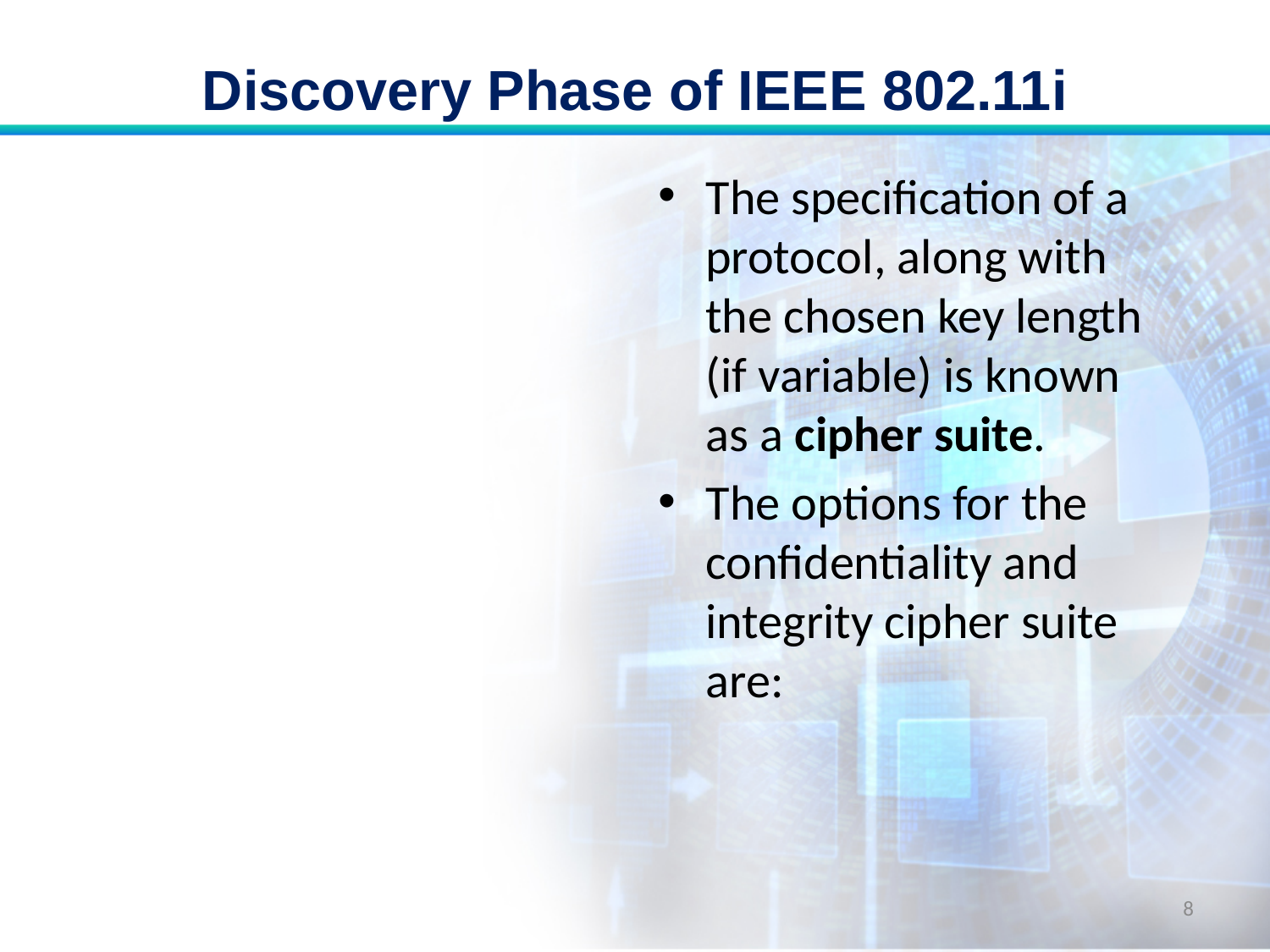

# Discovery Phase of IEEE 802.11i
The specification of a protocol, along with the chosen key length (if variable) is known as a cipher suite.
The options for the confidentiality and integrity cipher suite are:
8